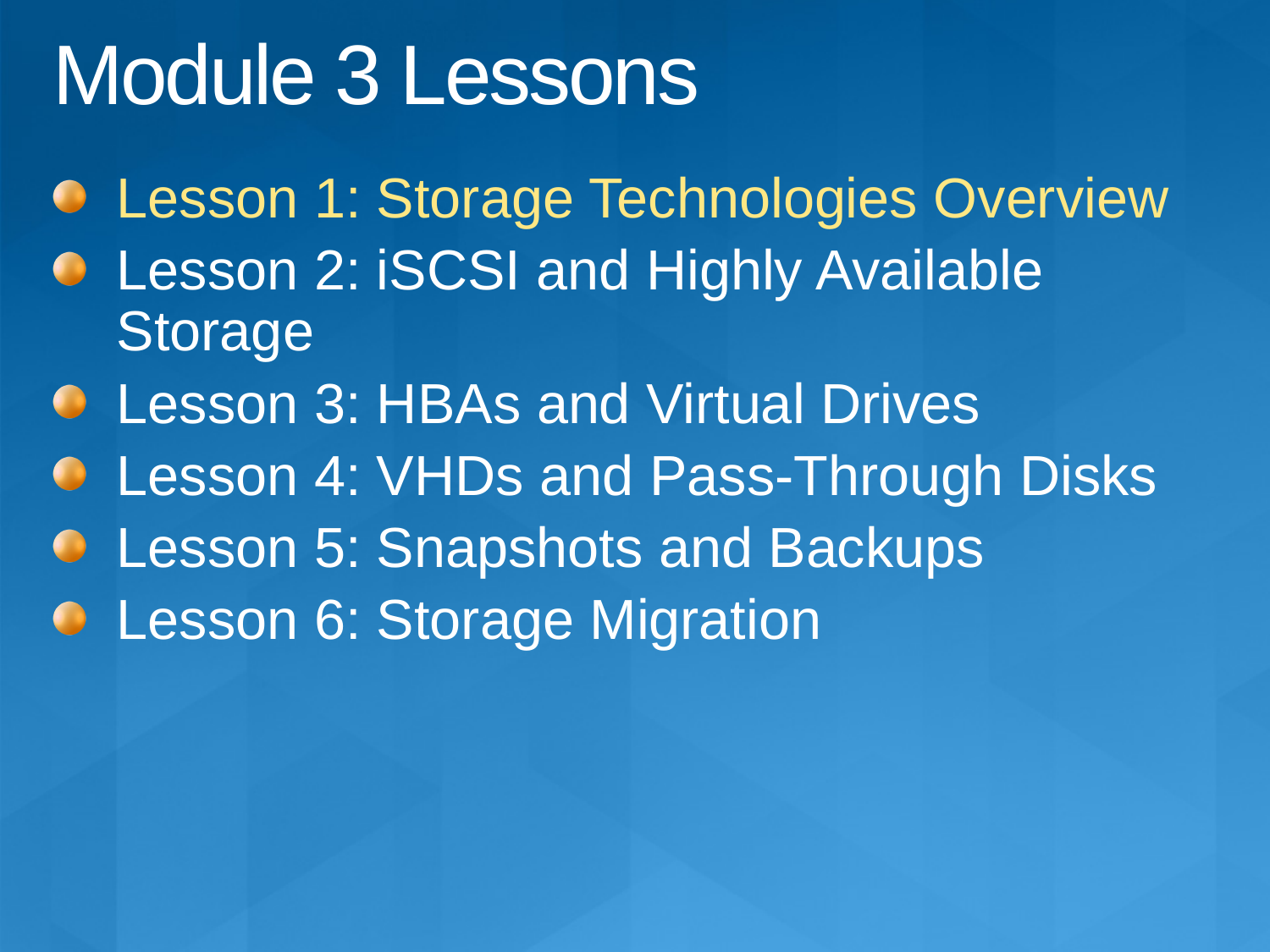

# Module 3 Lessons
Lesson 1: Storage Technologies Overview
Lesson 2: iSCSI and Highly Available Storage
Lesson 3: HBAs and Virtual Drives
Lesson 4: VHDs and Pass-Through Disks
Lesson 5: Snapshots and Backups
Lesson 6: Storage Migration